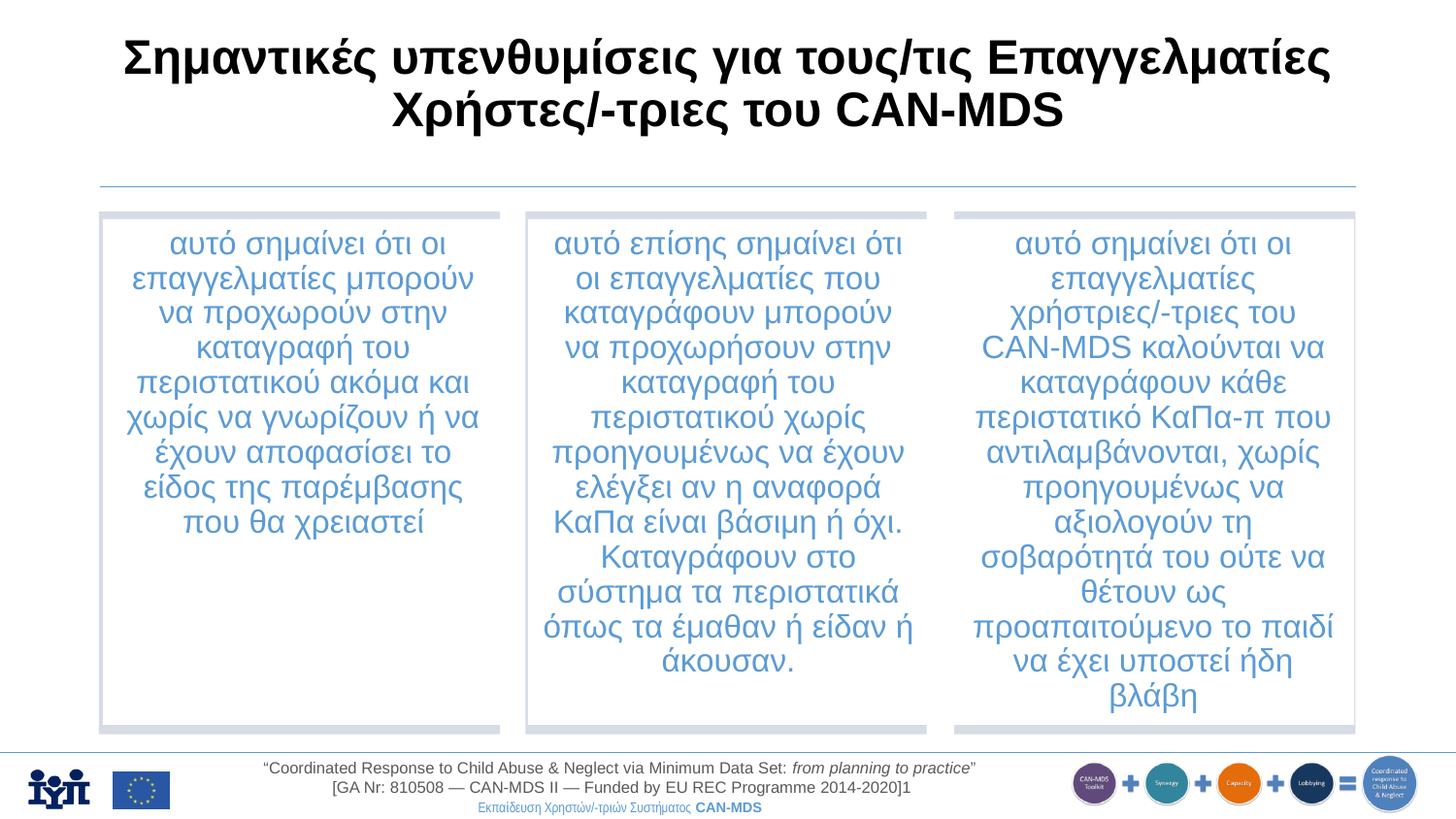

# Σημαντικές υπενθυμίσεις για τους/τις Επαγγελματίες Χρήστες/-τριες του CAN-MDS
Τα περιστατικά ΚαΠα-π καταγράφονται στο σύστημα ανεξάρτητα από το αν υπάρχει ή όχι πρόθεση να ληφθεί οποιαδήποτε άλλη δράση σε σχέση με αυτά είτε από τον/την επαγγελματία που καταγράφει ή γενικότερα από τον φορέα/υπηρεσία όπου εργάζεται
Τα περιστατικά ΚαΠα-π καταγράφονται στο σύστημα (ως αναφορές) χωρίς να λαμβάνεται υπόψη το κατά πόσο η ΚαΠα έχει τεκμηριωθεί ή όχι
Η αξιολόγηση της σοβαρότητας της ΚαΠα-π και/ή του κινδύνου για το παιδί συχνά οδηγούν σε υπο-αναφορά και υπο-καταγραφή (αφού τείνουν να καταγράφονται μόνο τα σοβαρότερα περιστατικά ή αυτά με αυξημένο κίνδυνο για το παιδί)
 αυτό σημαίνει ότι οι επαγγελματίες μπορούν να προχωρούν στην καταγραφή του περιστατικού ακόμα και χωρίς να γνωρίζουν ή να έχουν αποφασίσει το είδος της παρέμβασης που θα χρειαστεί
αυτό επίσης σημαίνει ότι οι επαγγελματίες που καταγράφουν μπορούν να προχωρήσουν στην καταγραφή του περιστατικού χωρίς προηγουμένως να έχουν ελέγξει αν η αναφορά ΚαΠα είναι βάσιμη ή όχι. Καταγράφουν στο σύστημα τα περιστατικά όπως τα έμαθαν ή είδαν ή άκουσαν.
αυτό σημαίνει ότι οι επαγγελματίες χρήστριες/-τριες του CAN-MDS καλούνται να καταγράφουν κάθε περιστατικό ΚαΠα-π που αντιλαμβάνονται, χωρίς προηγουμένως να αξιολογούν τη σοβαρότητά του ούτε να θέτουν ως προαπαιτούμενο το παιδί να έχει υποστεί ήδη βλάβη